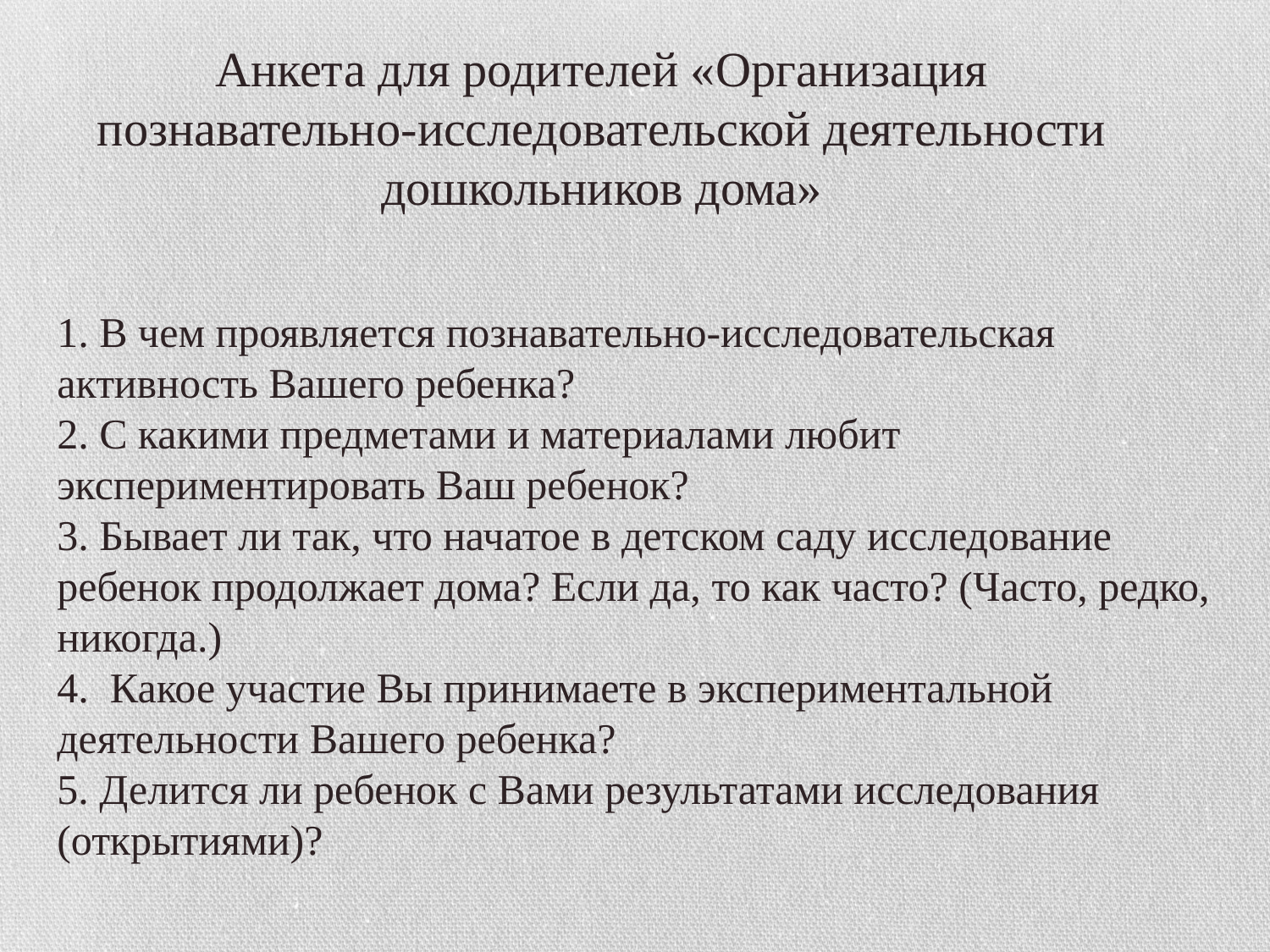

Анкета для родителей «Организация познавательно-исследовательской деятельности дошкольников дома»
1. В чем проявляется познавательно-исследовательская активность Вашего ребенка?
2. С какими предметами и материалами любит экспериментировать Ваш ребенок?
3. Бывает ли так, что начатое в детском саду исследование ребенок продолжает дома? Если да, то как часто? (Часто, редко, никогда.)
4.  Какое участие Вы принимаете в экспериментальной деятельности Вашего ребенка?
5. Делится ли ребенок с Вами результатами исследования (открытиями)?